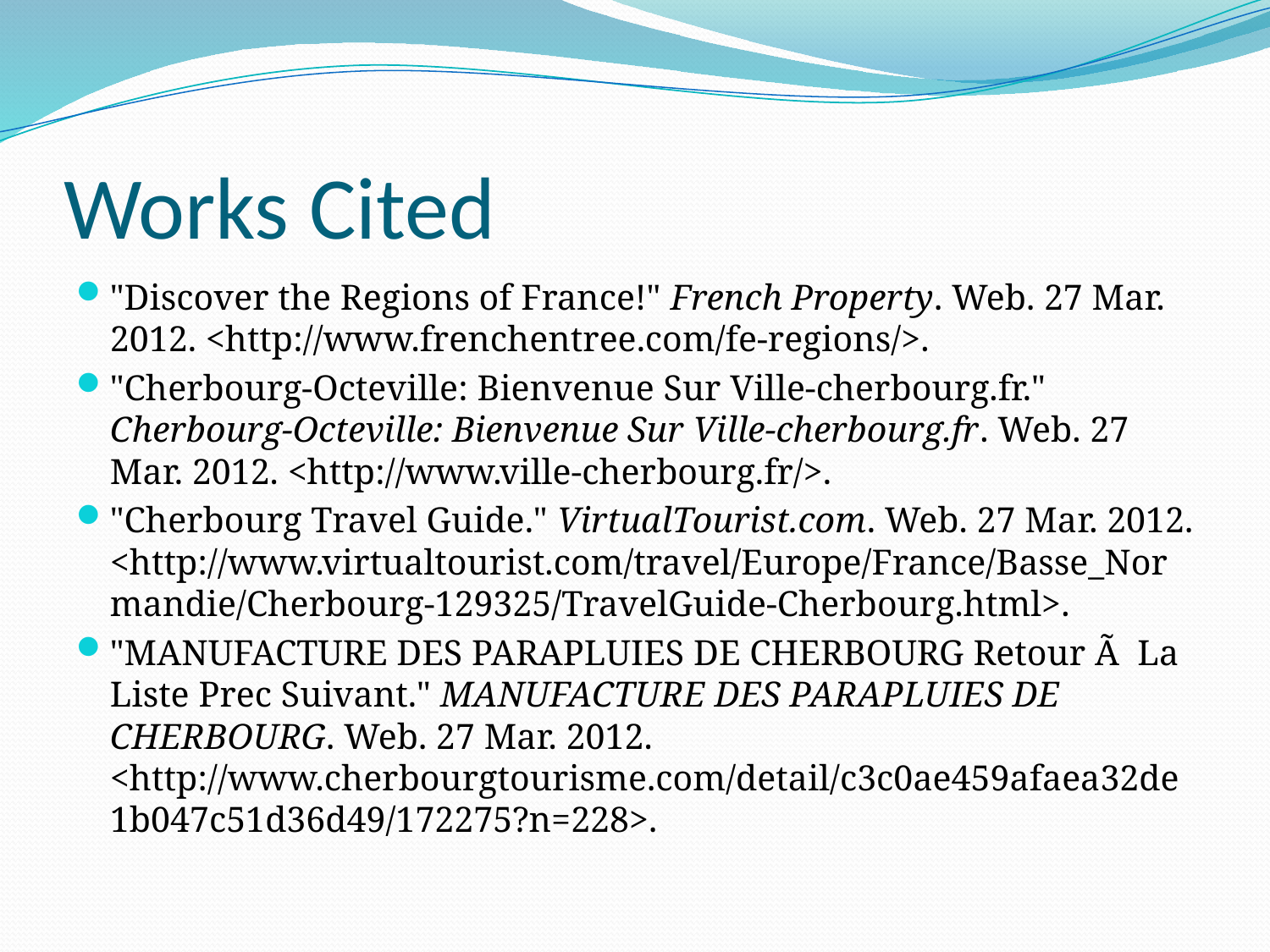

# Works Cited
"Discover the Regions of France!" French Property. Web. 27 Mar. 2012. <http://www.frenchentree.com/fe-regions/>.
"Cherbourg-Octeville: Bienvenue Sur Ville-cherbourg.fr." Cherbourg-Octeville: Bienvenue Sur Ville-cherbourg.fr. Web. 27 Mar. 2012. <http://www.ville-cherbourg.fr/>.
"Cherbourg Travel Guide." VirtualTourist.com. Web. 27 Mar. 2012. <http://www.virtualtourist.com/travel/Europe/France/Basse_Normandie/Cherbourg-129325/TravelGuide-Cherbourg.html>.
"MANUFACTURE DES PARAPLUIES DE CHERBOURG Retour Ã  La Liste Prec Suivant." MANUFACTURE DES PARAPLUIES DE CHERBOURG. Web. 27 Mar. 2012. <http://www.cherbourgtourisme.com/detail/c3c0ae459afaea32de1b047c51d36d49/172275?n=228>.